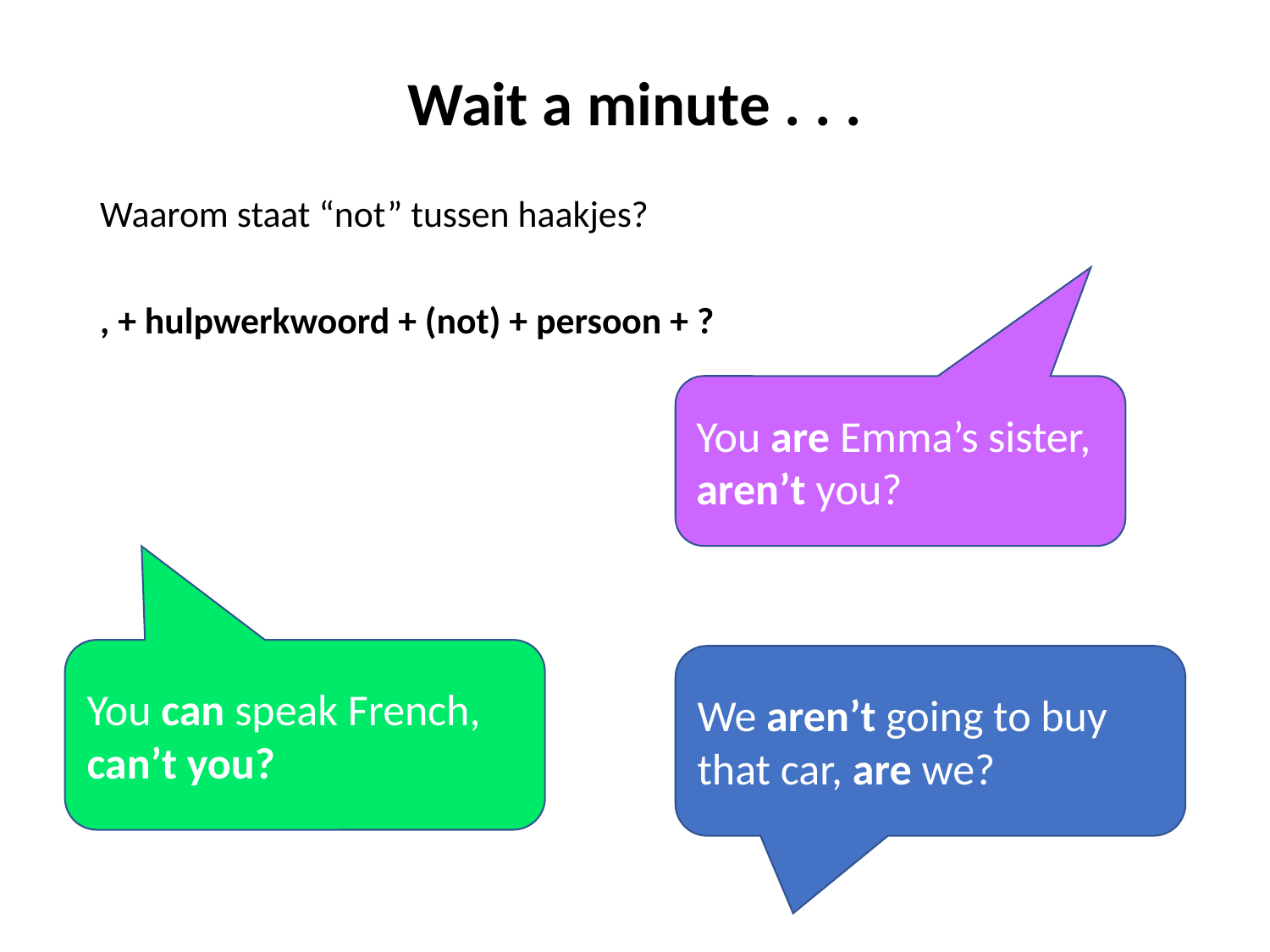

# Wait a minute . . .
Waarom staat “not” tussen haakjes?

, + hulpwerkwoord + (not) + persoon + ?

You are Emma’s sister, aren’t you?
You can speak French, can’t you?
We aren’t going to buy that car, are we?